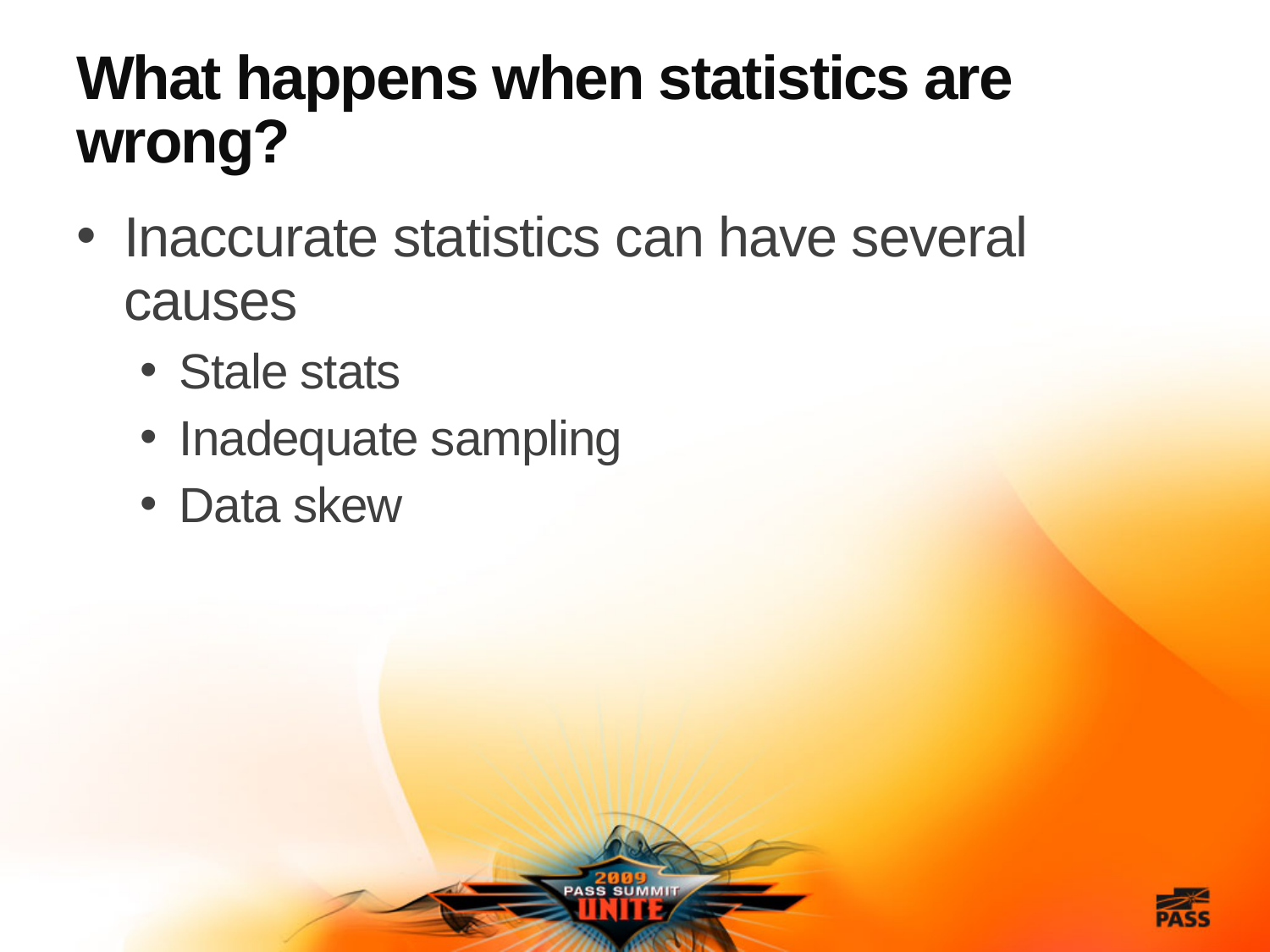

# What happens when statistics are wrong?
Inaccurate statistics can have several causes
Stale stats
Inadequate sampling
Data skew